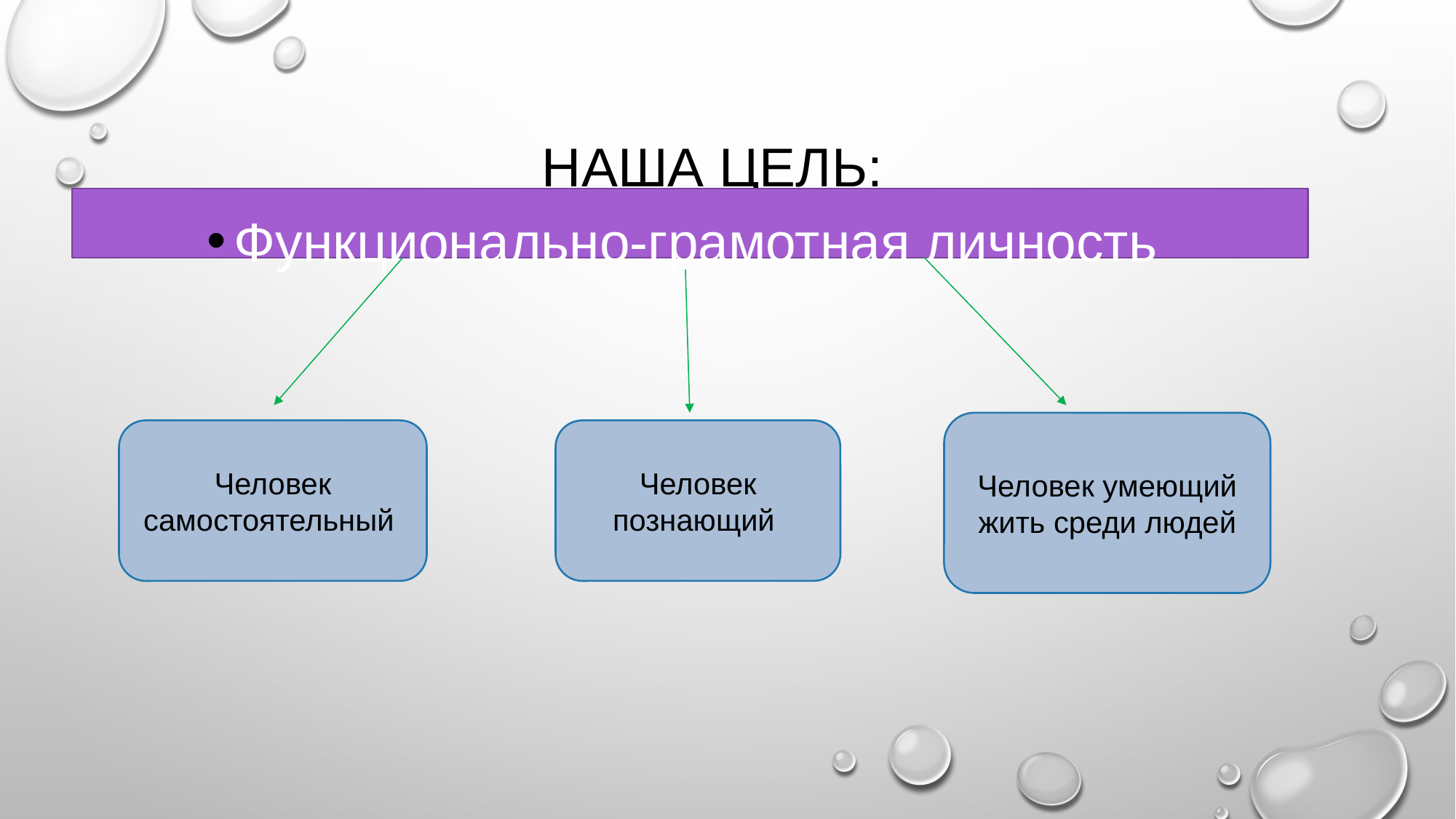

# Наша цель:
Функционально-грамотная личность
Человек умеющий жить среди людей
Человек самостоятельный
Человек познающий